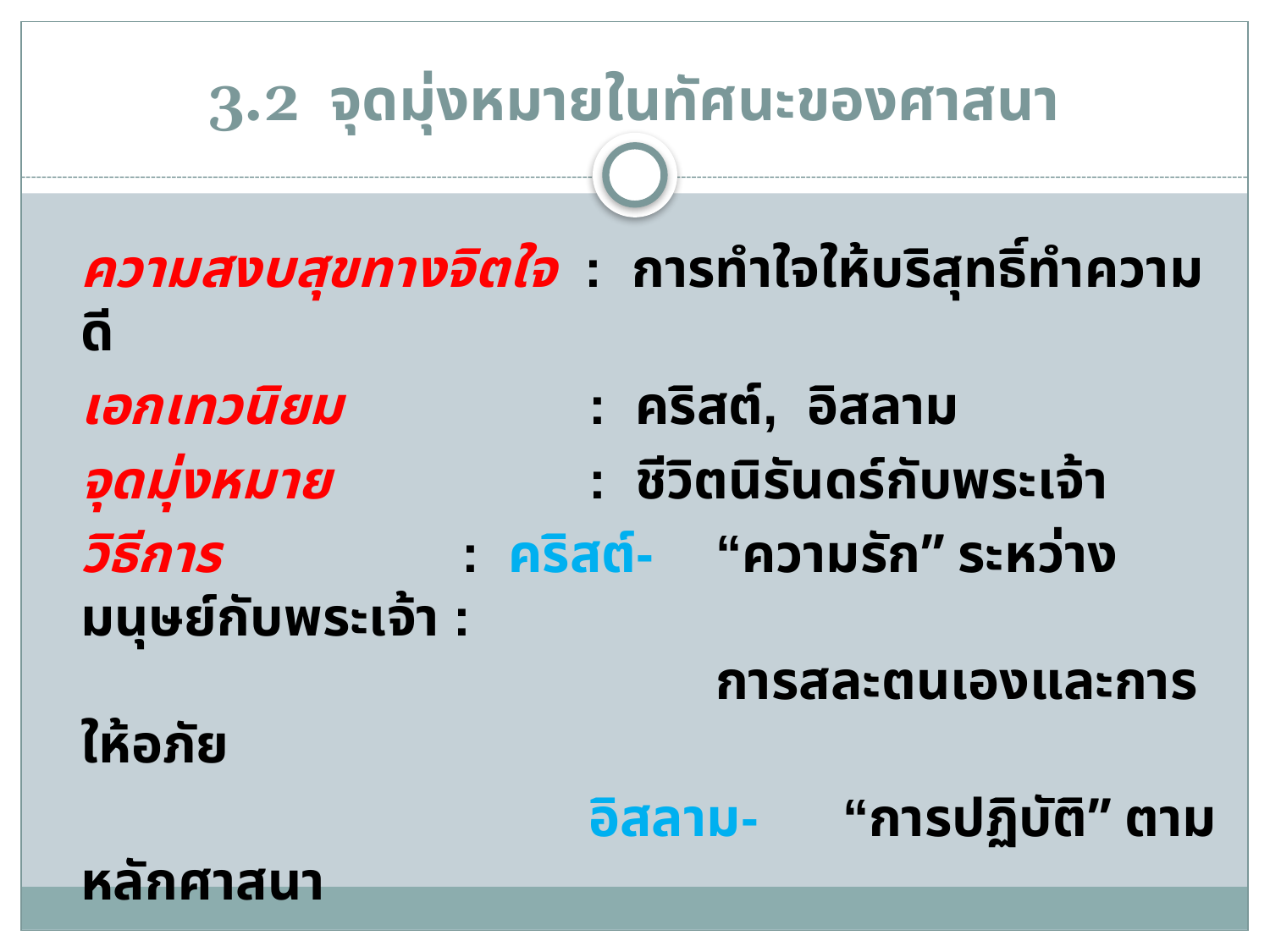

# 3.2  จุดมุ่งหมายในทัศนะของศาสนา
	ความสงบสุขทางจิตใจ  :  การทำใจให้บริสุทธิ์ทำความดี
	เอกเทวนิยม 		:  คริสต์,  อิสลาม
	จุดมุ่งหมาย  		:  ชีวิตนิรันดร์กับพระเจ้า
	วิธีการ  		:  คริสต์-	“ความรัก” ระหว่างมนุษย์กับพระเจ้า :
						การสละตนเองและการให้อภัย
					อิสลาม-	“การปฏิบัติ” ตามหลักศาสนา

(อิสลาม หมายถึง “การยอมจำนน” ต่อพระประสงค์ของ “พระอัลเลาะห์”
หน้าที่ซึ่งศาสนิกต้องปฏิบัติมี 5 ประการ  และมีหลักเกณฑ์ในการปฏิบัติตน)